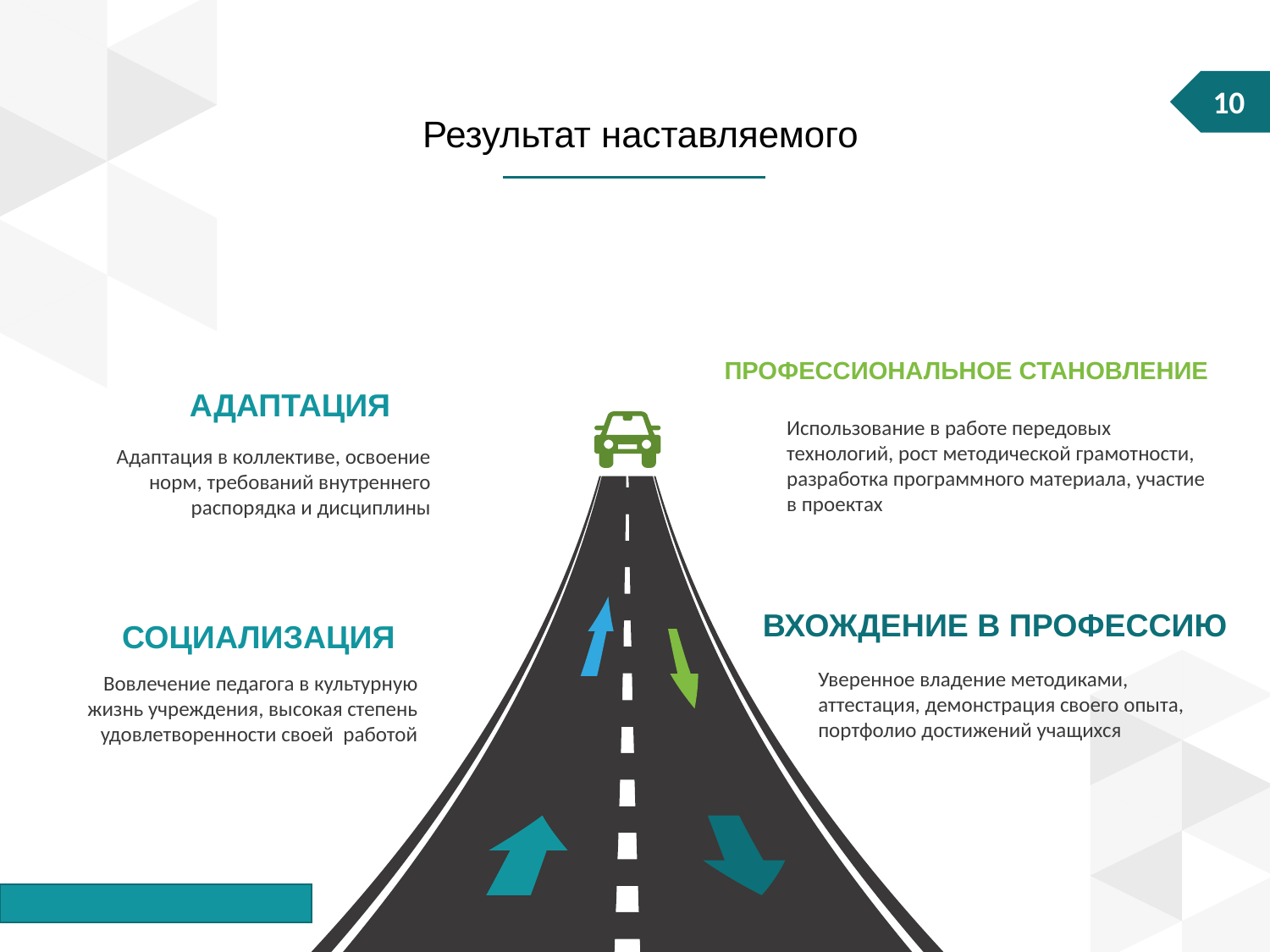

10
Результат наставляемого
ПРОФЕССИОНАЛЬНОЕ СТАНОВЛЕНИЕ
АДАПТАЦИЯ
Использование в работе передовых технологий, рост методической грамотности, разработка программного материала, участие
в проектах

Адаптация в коллективе, освоение норм, требований внутреннего распорядка и дисциплины

ВХОЖДЕНИЕ В ПРОФЕССИЮ
СОЦИАЛИЗАЦИЯ

Уверенное владение методиками, аттестация, демонстрация своего опыта, портфолио достижений учащихся
 Вовлечение педагога в культурную жизнь учреждения, высокая степень удовлетворенности своей  работой